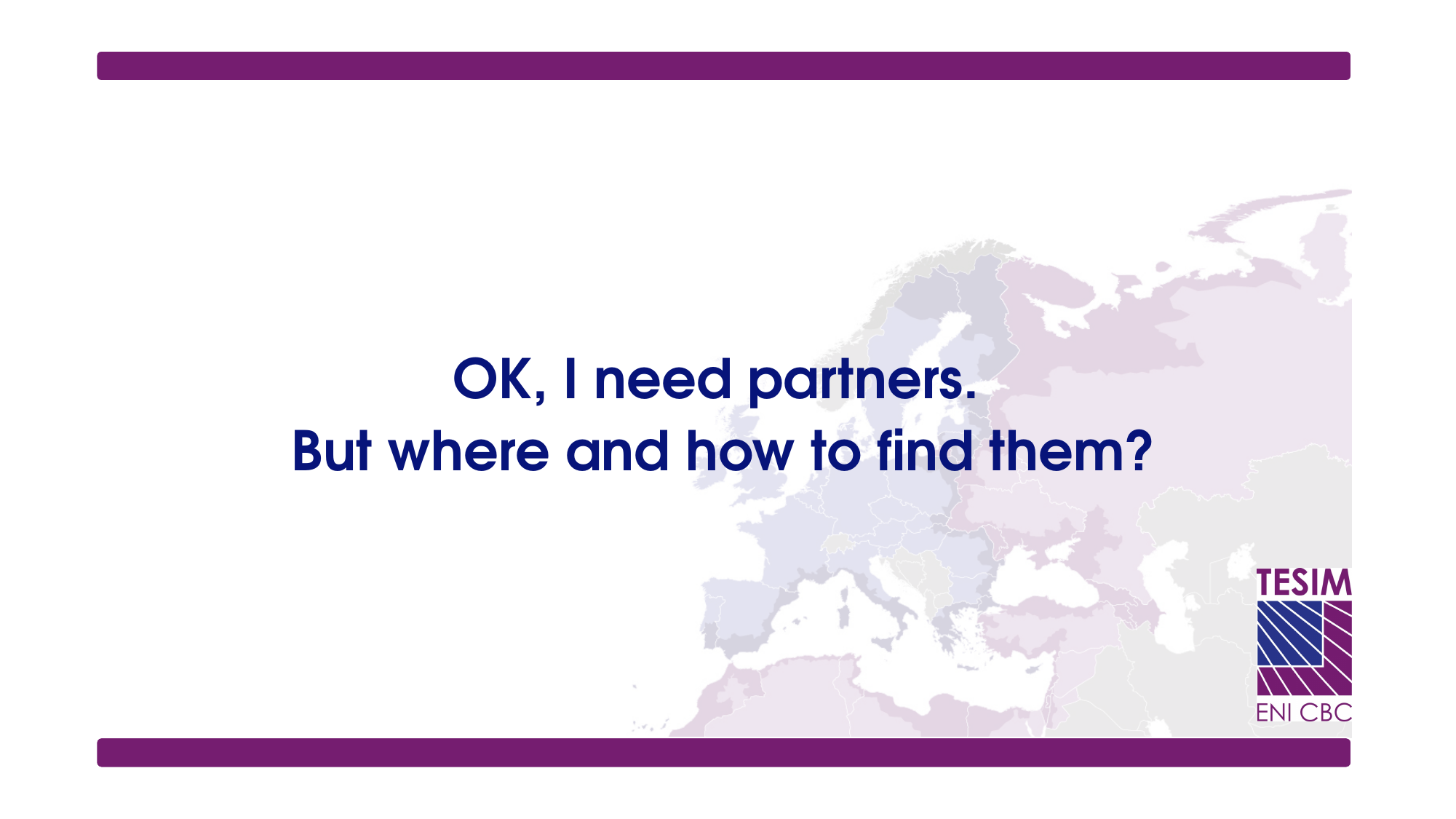

# OK, I need partners. But where and how to find them?